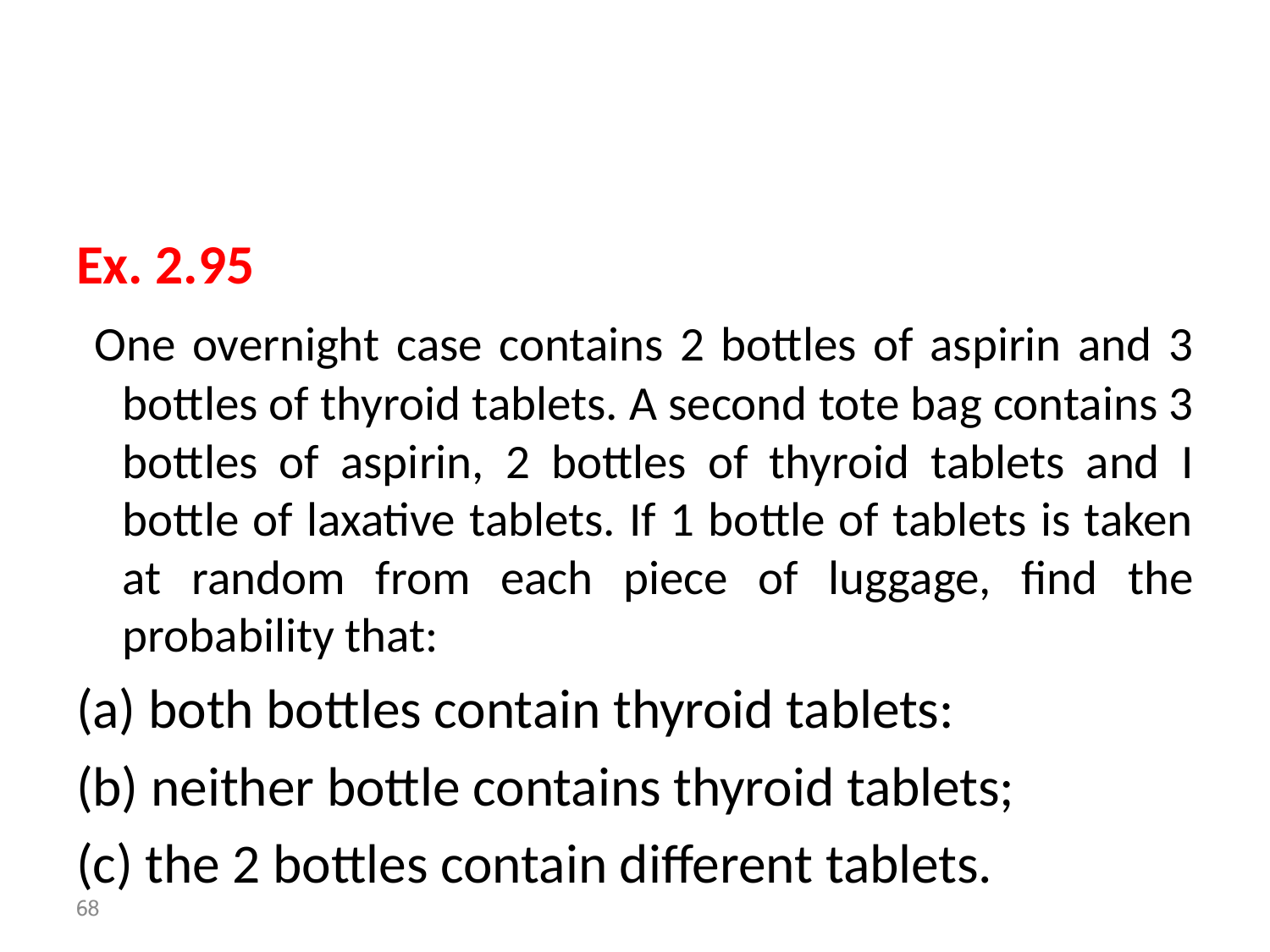

#
Ex. 2.95
 One overnight case contains 2 bottles of aspirin and 3 bottles of thyroid tablets. A second tote bag contains 3 bottles of aspirin, 2 bottles of thyroid tablets and I bottle of laxative tablets. If 1 bottle of tablets is taken at random from each piece of luggage, find the probability that:
(a) both bottles contain thyroid tablets:
(b) neither bottle contains thyroid tablets;
(c) the 2 bottles contain different tablets.
68